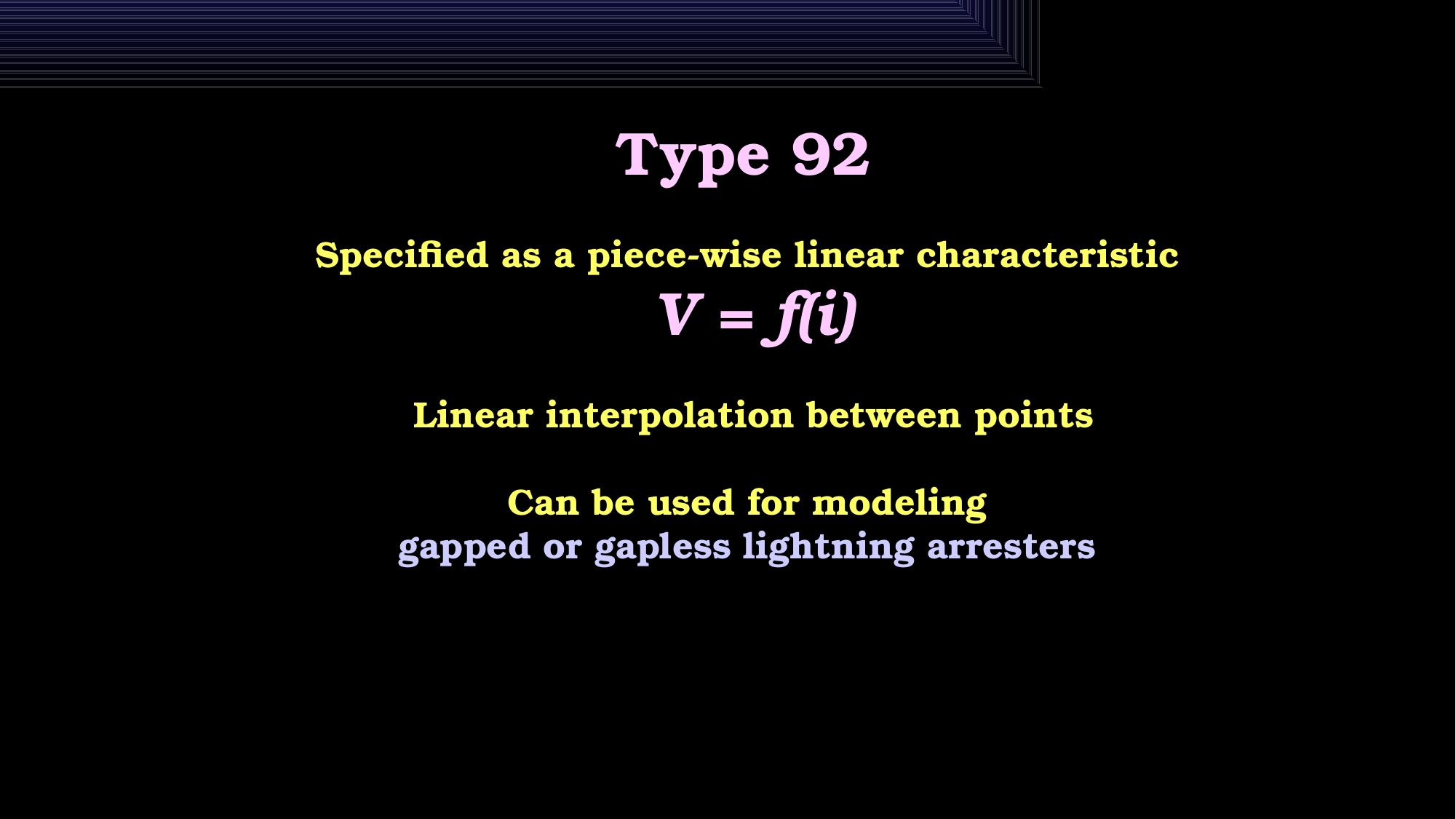

Type 92

Specified as a piece-wise linear characteristic
V = f(i)

Linear interpolation between points

Can be used for modeling
gapped or gapless lightning arresters